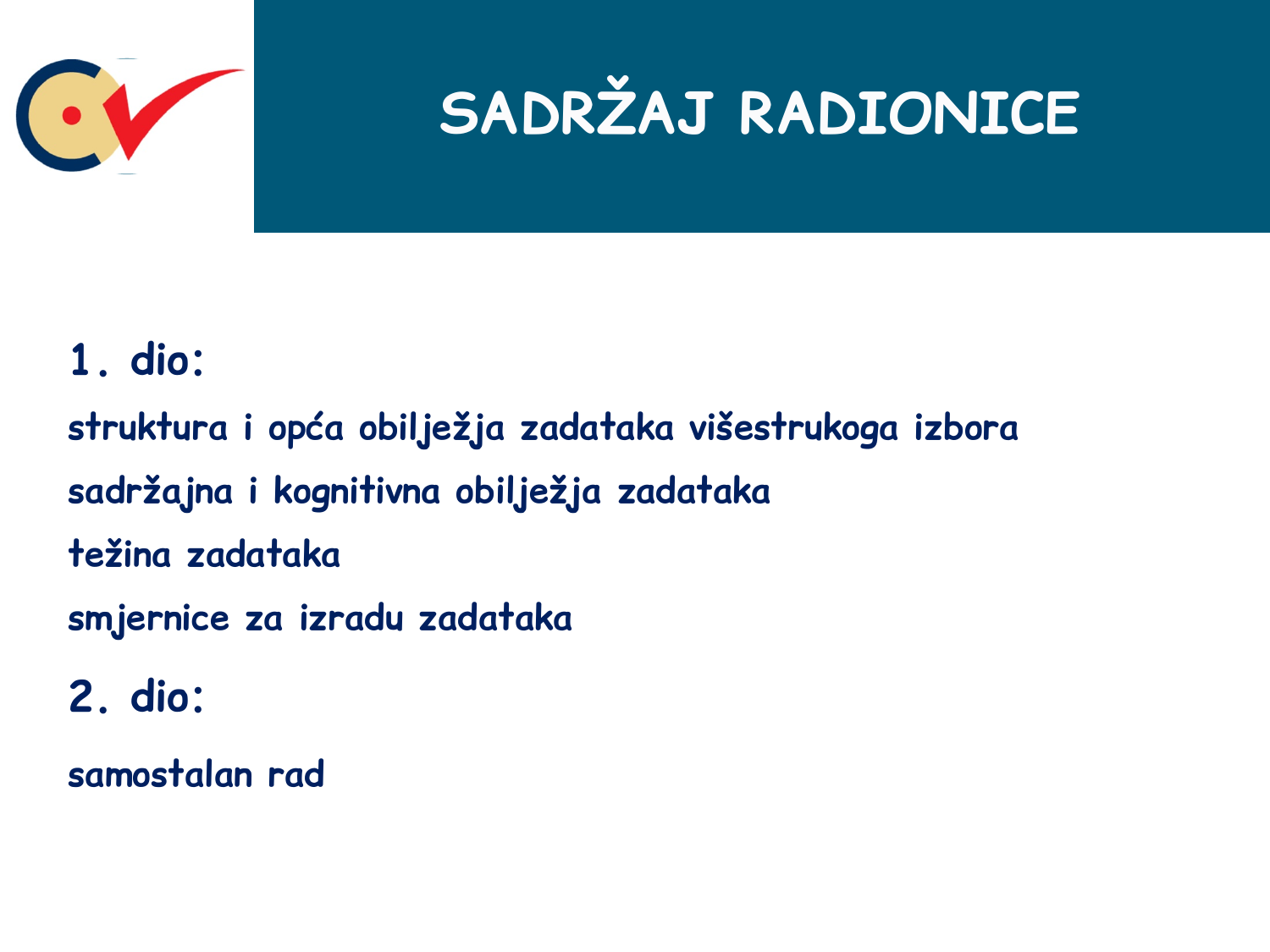

# SADRŽAJ RADIONICE

1. dio:
struktura i opća obilježja zadataka višestrukoga izbora
sadržajna i kognitivna obilježja zadataka
težina zadataka
smjernice za izradu zadataka
2. dio:
samostalan rad